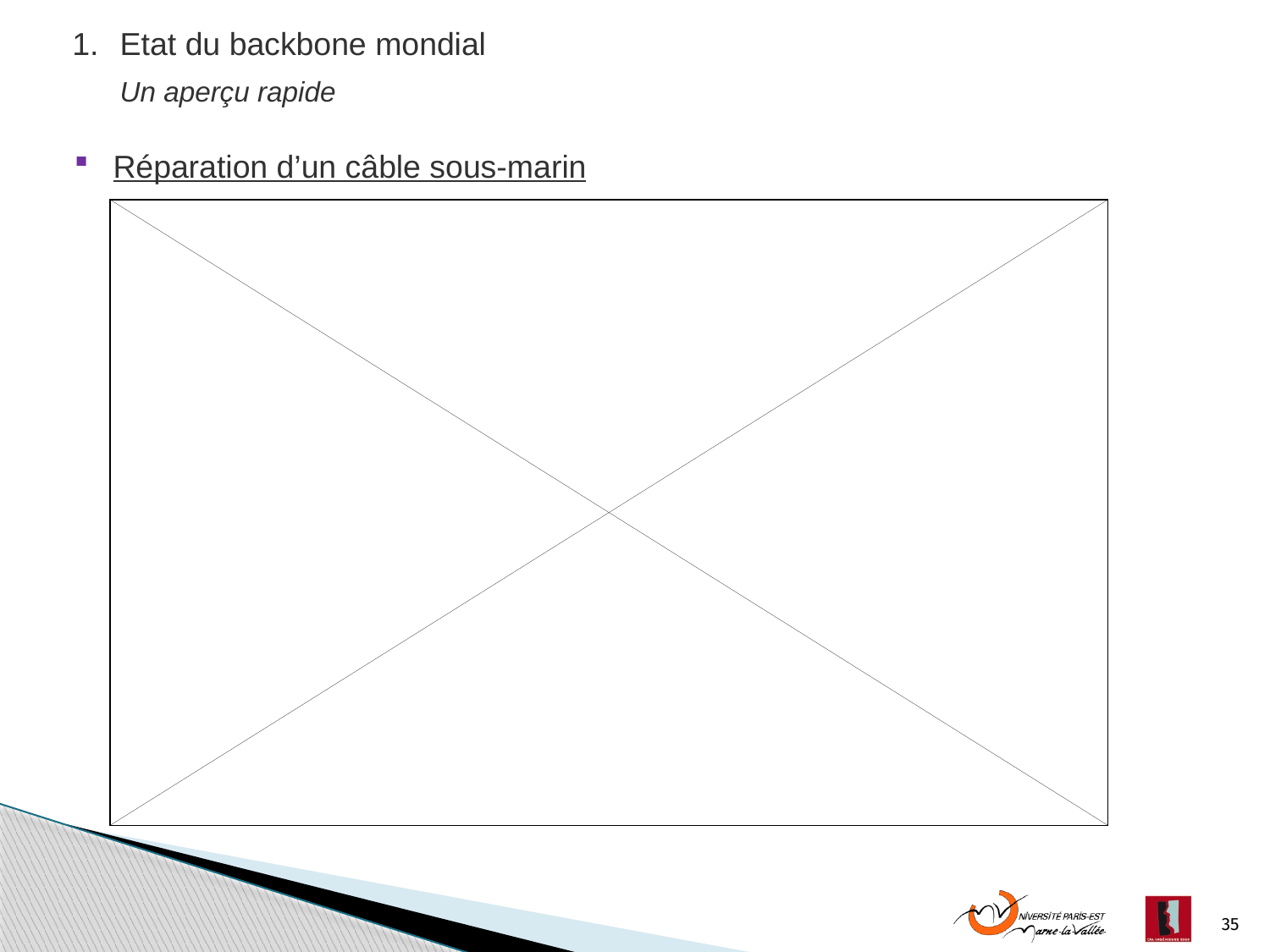

Etat du backbone mondial
Un aperçu rapide
 Réparation d’un câble sous-marin

35